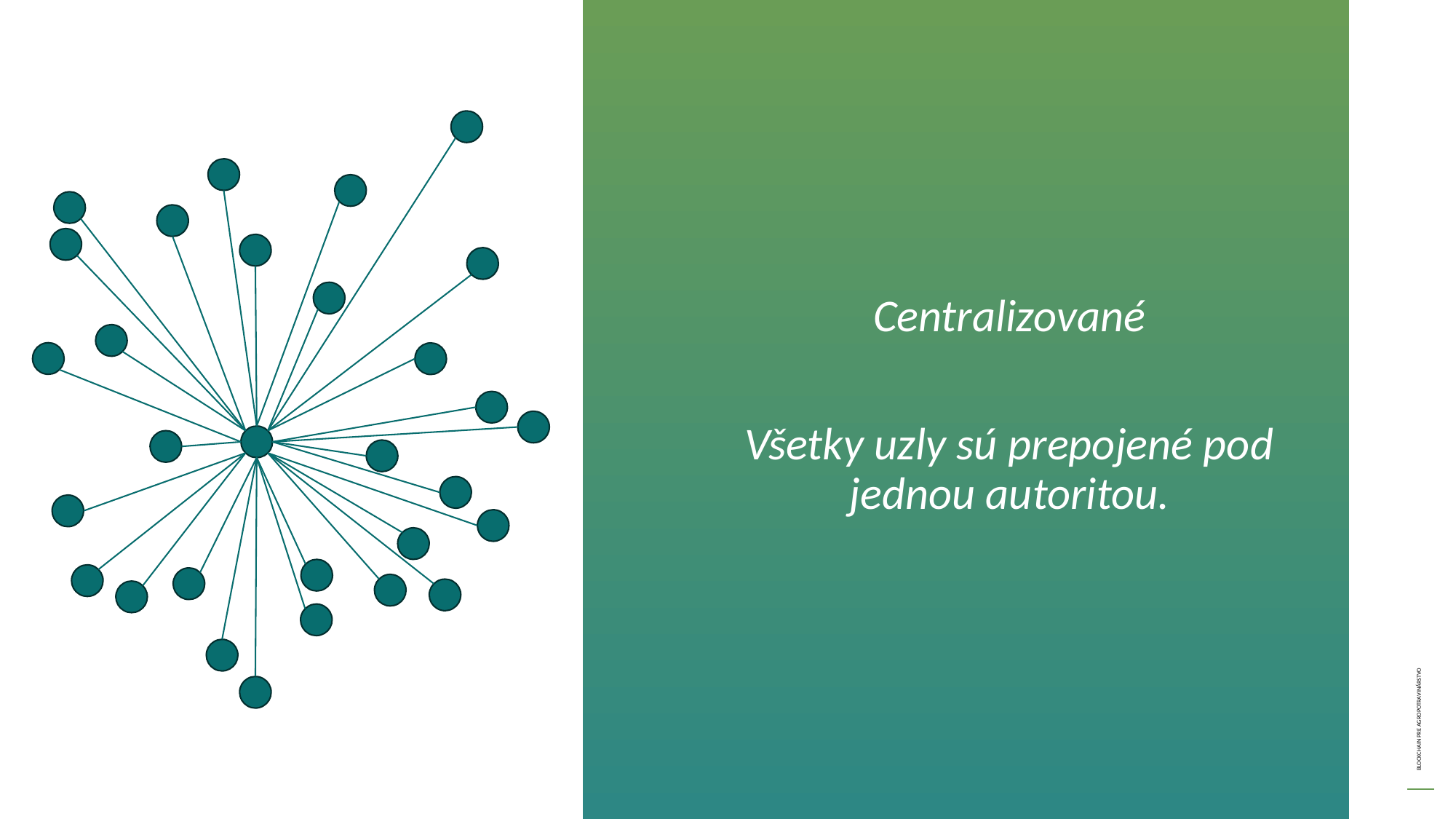

Centralizované

Všetky uzly sú prepojené pod jednou autoritou.